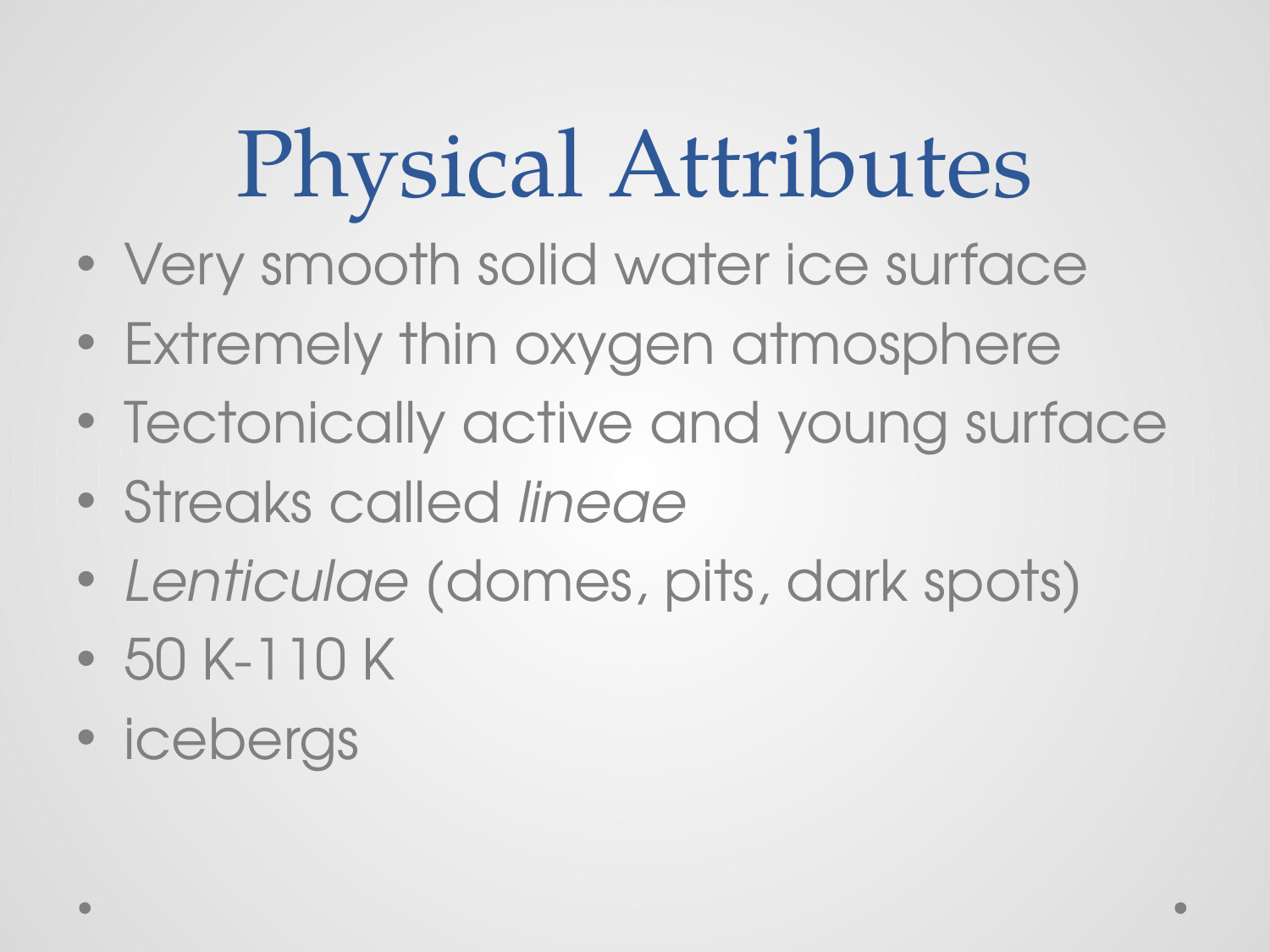

# Physical Attributes
Very smooth solid water ice surface
Extremely thin oxygen atmosphere
Tectonically active and young surface
Streaks called lineae
Lenticulae (domes, pits, dark spots)
50 K-110 K
icebergs